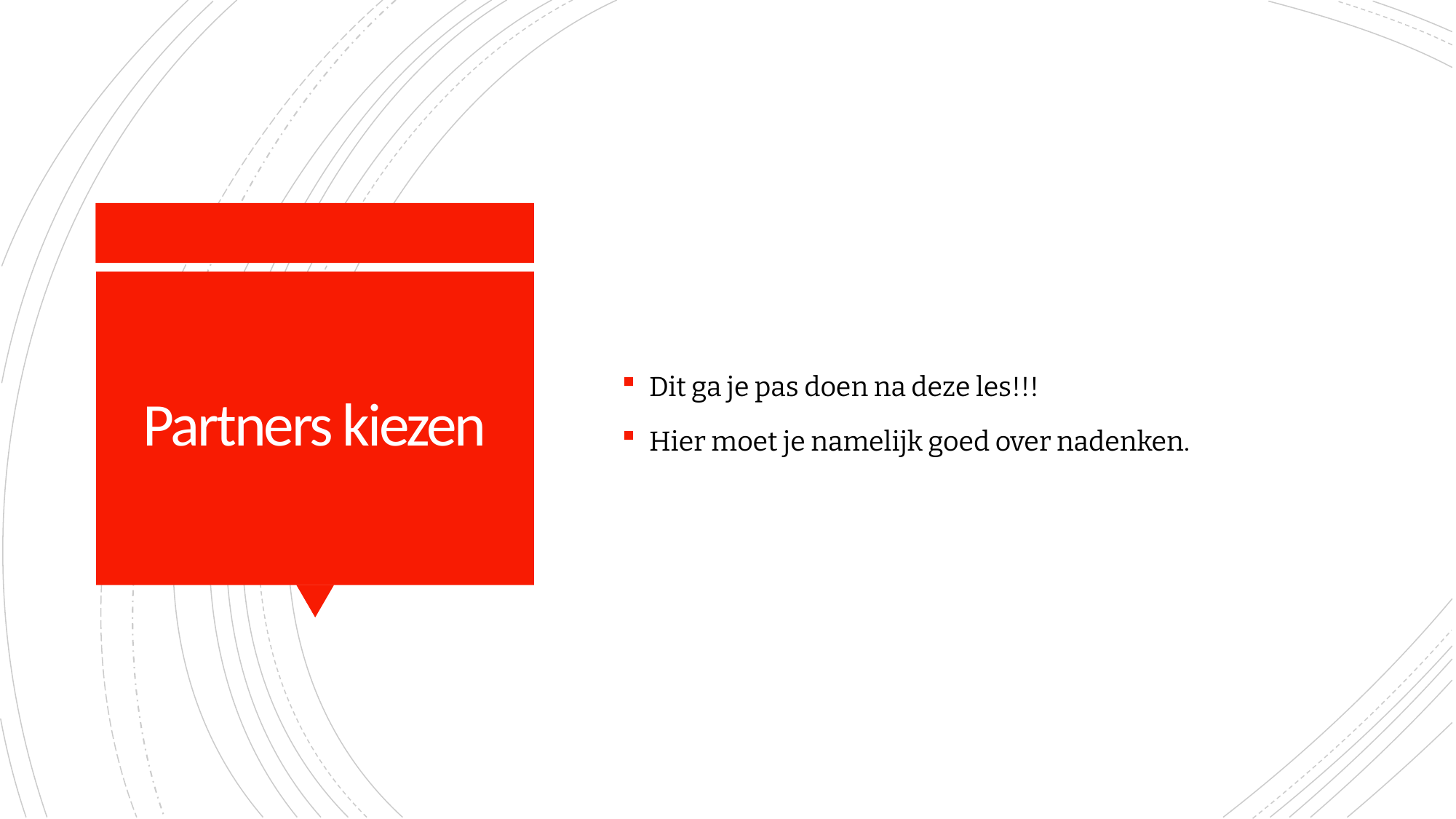

Dit ga je pas doen na deze les!!!
Hier moet je namelijk goed over nadenken.
# Partners kiezen